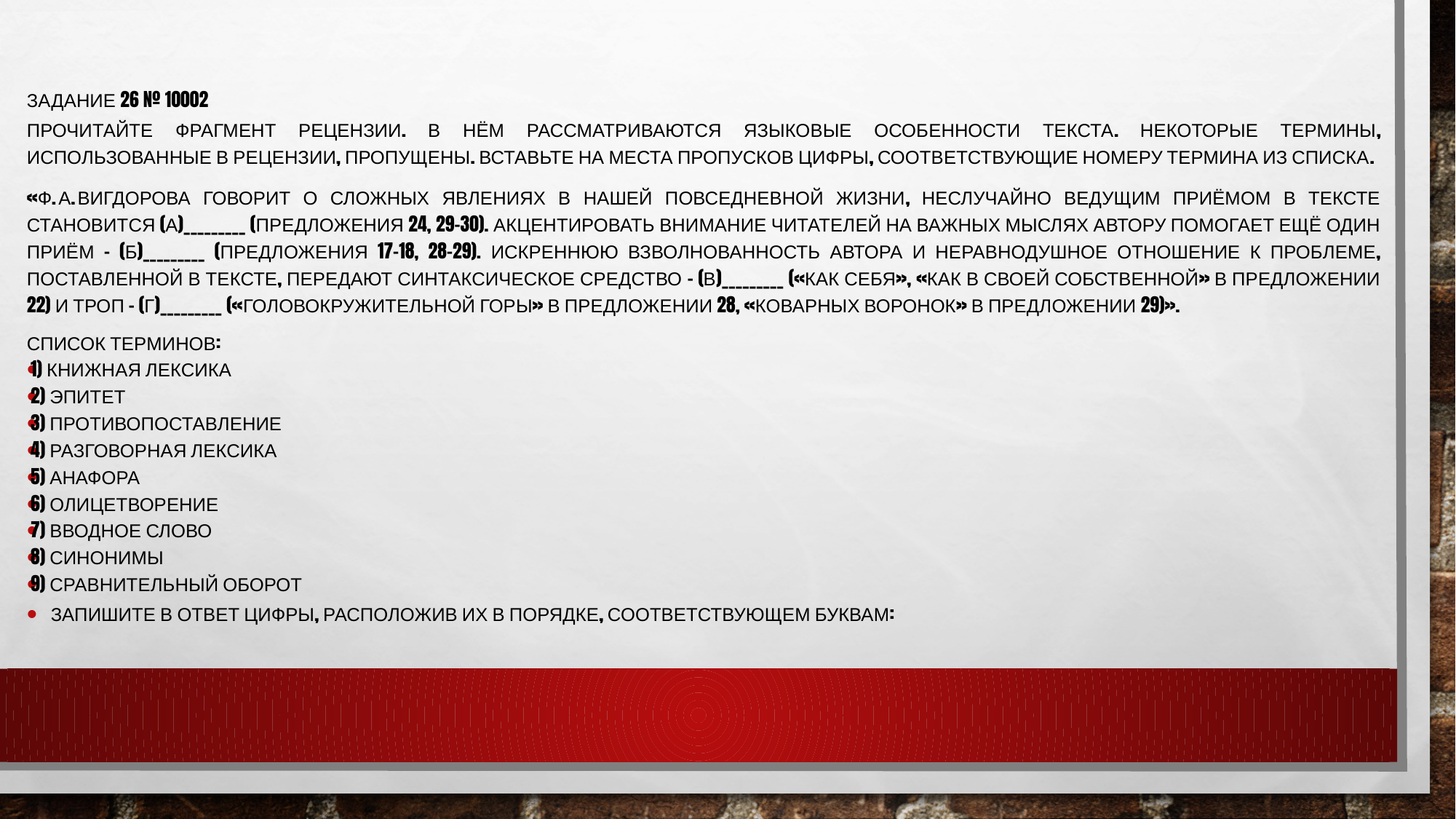

Задание 26 № 10002
Прочитайте фрагмент рецензии. В нём рассматриваются языковые особенности текста. Некоторые термины, использованные в рецензии, пропущены. Вставьте на места пропусков цифры, соответствующие номеру термина из списка.

«Ф. А. Вигдорова говорит о сложных явлениях в нашей повседневной жизни, неслучайно ведущим приёмом в тексте становится (А)_________ (предложения 24, 29–30). Акцентировать внимание читателей на важных мыслях автору помогает ещё один приём – (Б)_________ (предложения 17–18, 28–29). Искреннюю взволнованность автора и неравнодушное отношение к проблеме, поставленной в тексте, передают синтаксическое средство – (В)_________ («как себя», «как в своей собственной» в предложении 22) и троп – (Г)_________ («головокружительной горы» в предложении 28, «коварных воронок» в предложении 29)».

Список терминов:
1) книжная лексика
2) эпитет
3) противопоставление
4) разговорная лексика
5) анафора
6) олицетворение
7) вводное слово
8) синонимы
9) сравнительный оборот
Запишите в ответ цифры, расположив их в порядке, соответствующем буквам: